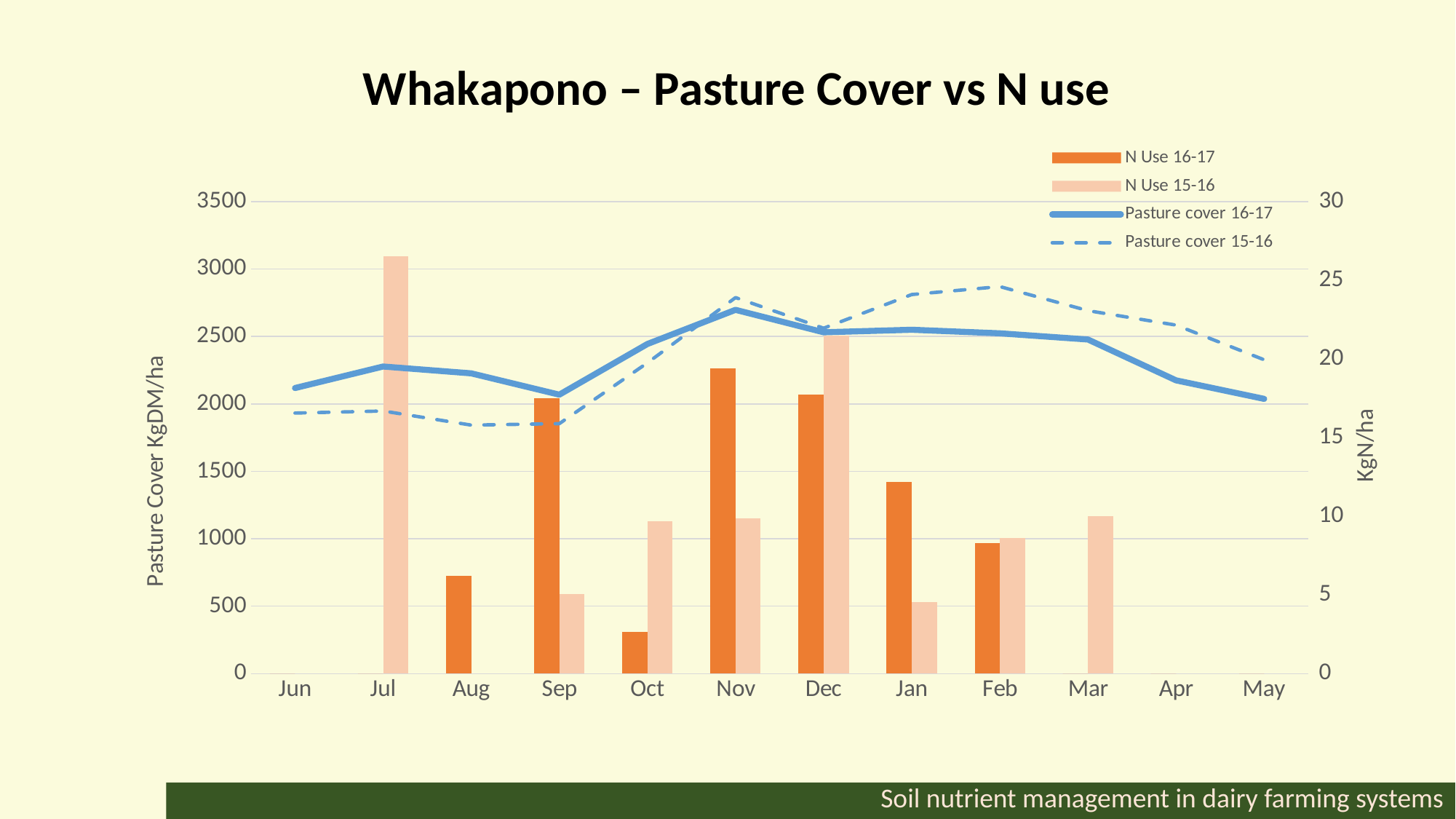

Whakapono – Pasture Cover vs N use

[unsupported chart]

# Soil nutrient management in dairy farming systems